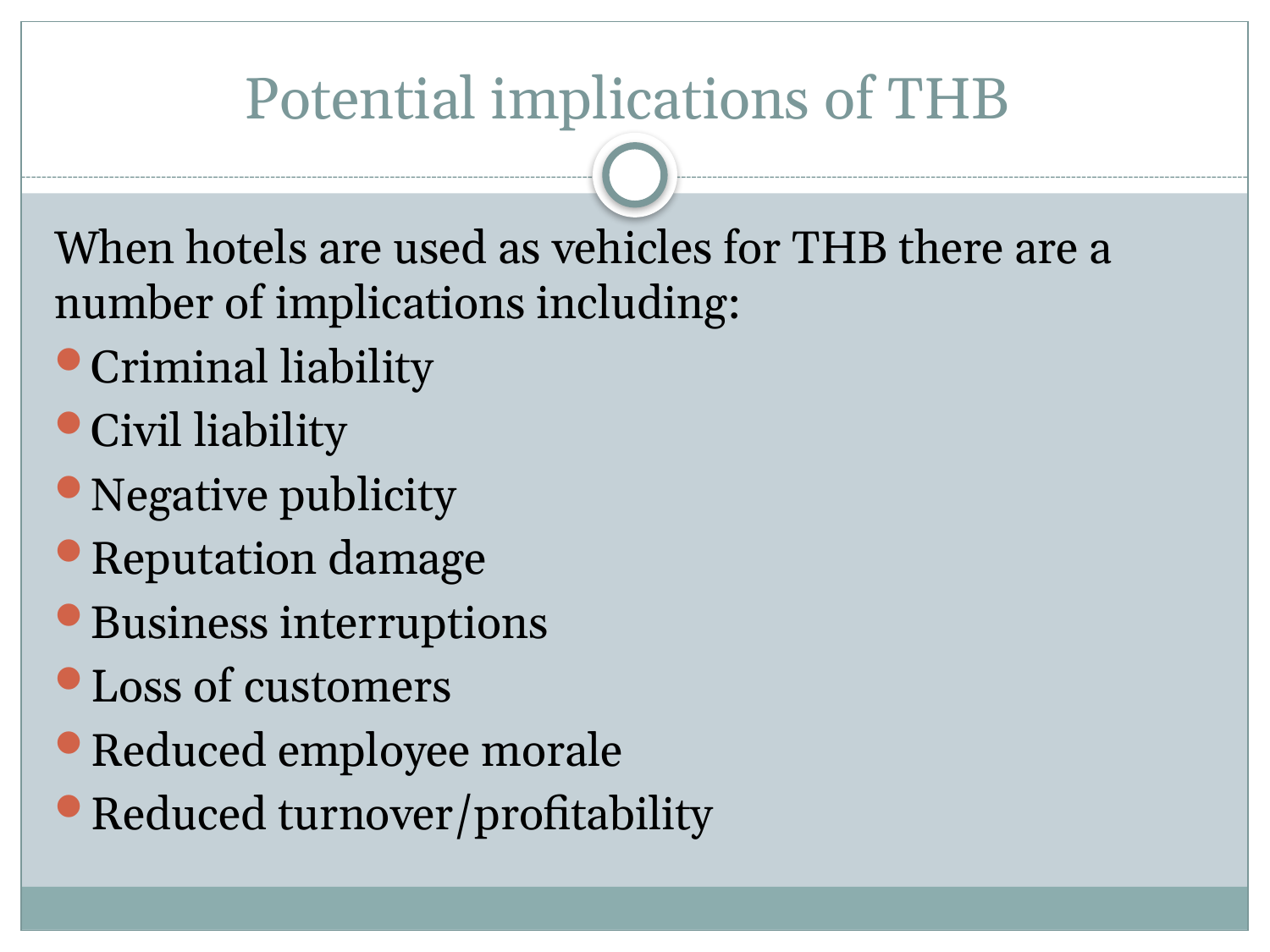

# Potential implications of THB
When hotels are used as vehicles for THB there are a number of implications including:
Criminal liability
Civil liability
Negative publicity
Reputation damage
Business interruptions
Loss of customers
Reduced employee morale
Reduced turnover/profitability